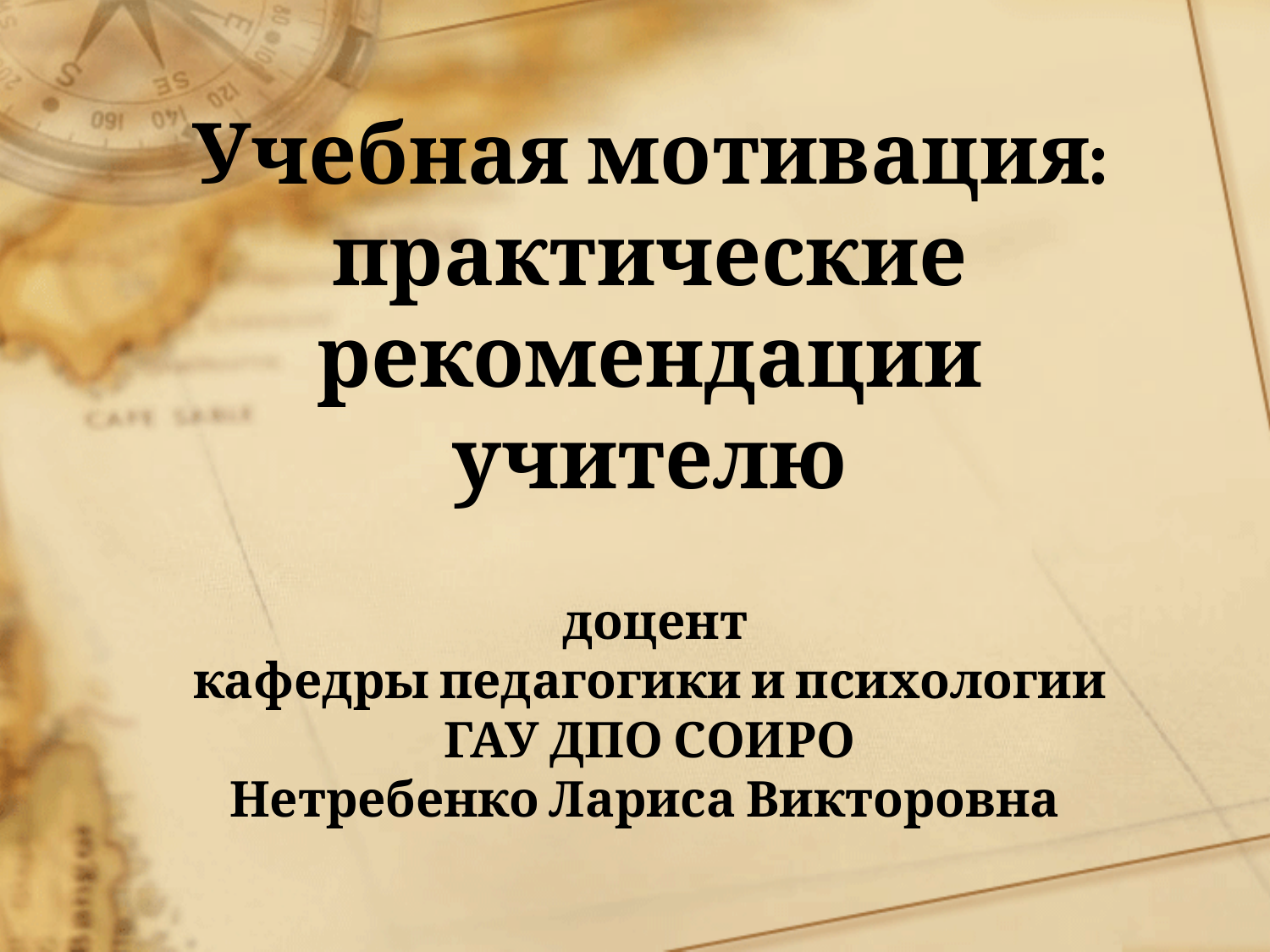

# Учебная мотивация: практические рекомендации учителю доцент кафедры педагогики и психологии ГАУ ДПО СОИРО Нетребенко Лариса Викторовна